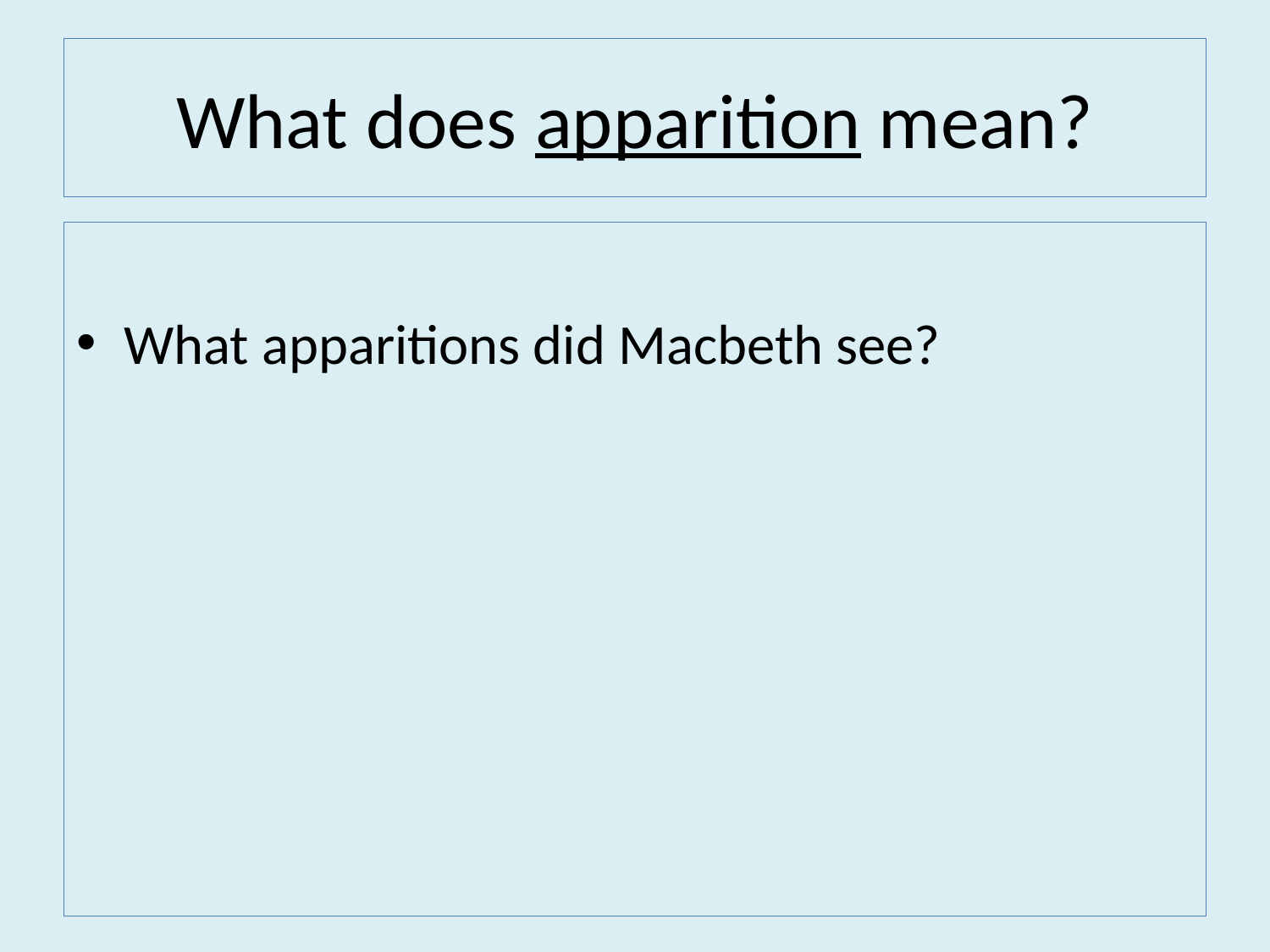

# What does apparition mean?

What apparitions did Macbeth see?